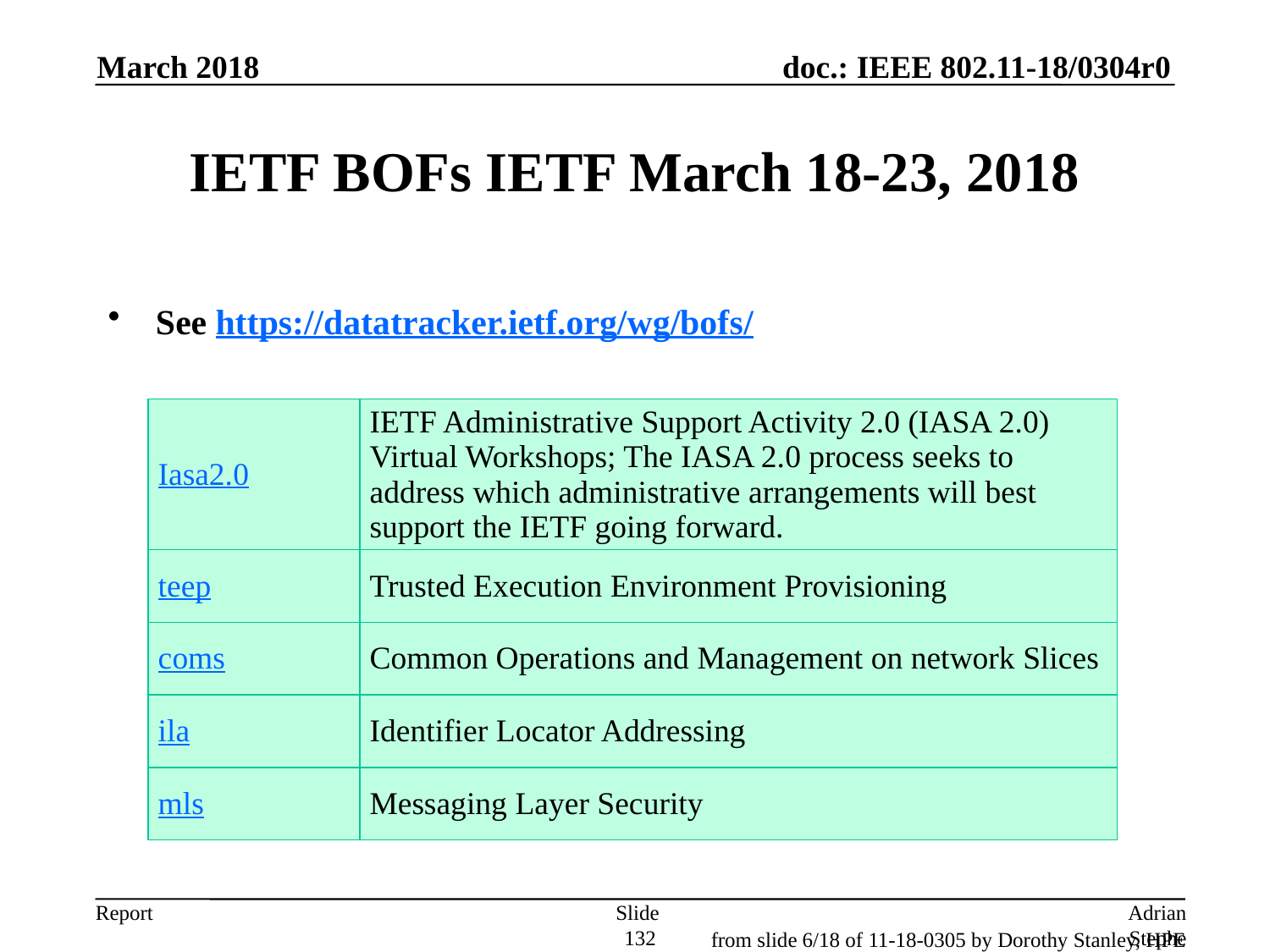

March 2018
# IETF BOFs IETF March 18-23, 2018

See https://datatracker.ietf.org/wg/bofs/

| Iasa2.0 | IETF Administrative Support Activity 2.0 (IASA 2.0) Virtual Workshops; The IASA 2.0 process seeks to address which administrative arrangements will best support the IETF going forward. |
| --- | --- |
| teep | Trusted Execution Environment Provisioning |
| coms | Common Operations and Management on network Slices |
| ila | Identifier Locator Addressing |
| mls | Messaging Layer Security |
Slide 132
Adrian Stephens, Intel Corporation
from slide 6/18 of 11-18-0305 by Dorothy Stanley, HPE